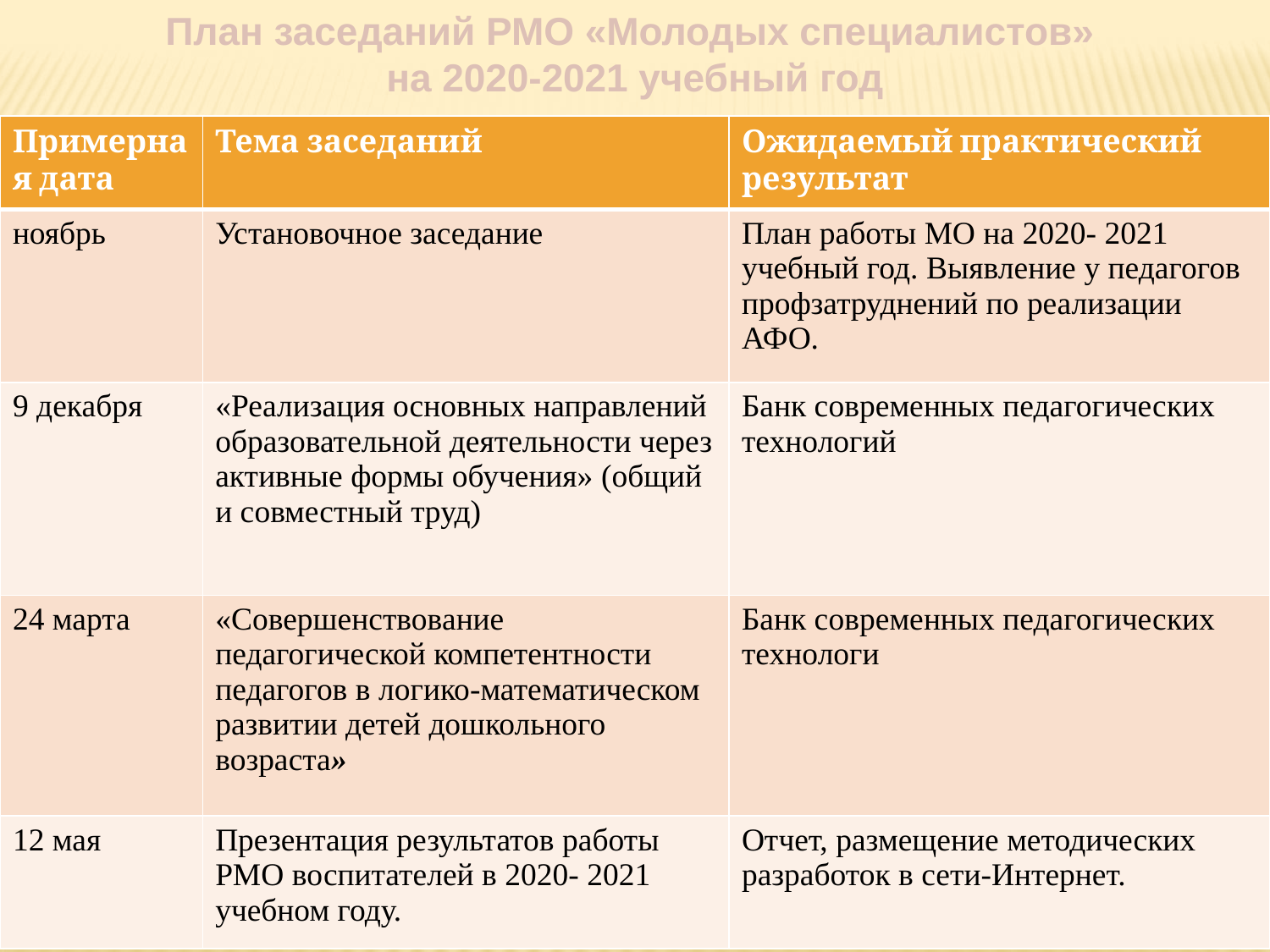

# План заседаний РМО «Молодых специалистов» на 2020-2021 учебный год
| Примерная дата | Тема заседаний | Ожидаемый практический результат |
| --- | --- | --- |
| ноябрь | Установочное заседание | План работы МО на 2020- 2021 учебный год. Выявление у педагогов профзатруднений по реализации АФО. |
| 9 декабря | «Реализация основных направлений образовательной деятельности через активные формы обучения» (общий и совместный труд) | Банк современных педагогических технологий |
| 24 марта | «Совершенствование педагогической компетентности педагогов в логико-математическом развитии детей дошкольного возраста» | Банк современных педагогических технологи |
| 12 мая | Презентация результатов работы РМО воспитателей в 2020- 2021 учебном году. | Отчет, размещение методических разработок в сети-Интернет. |